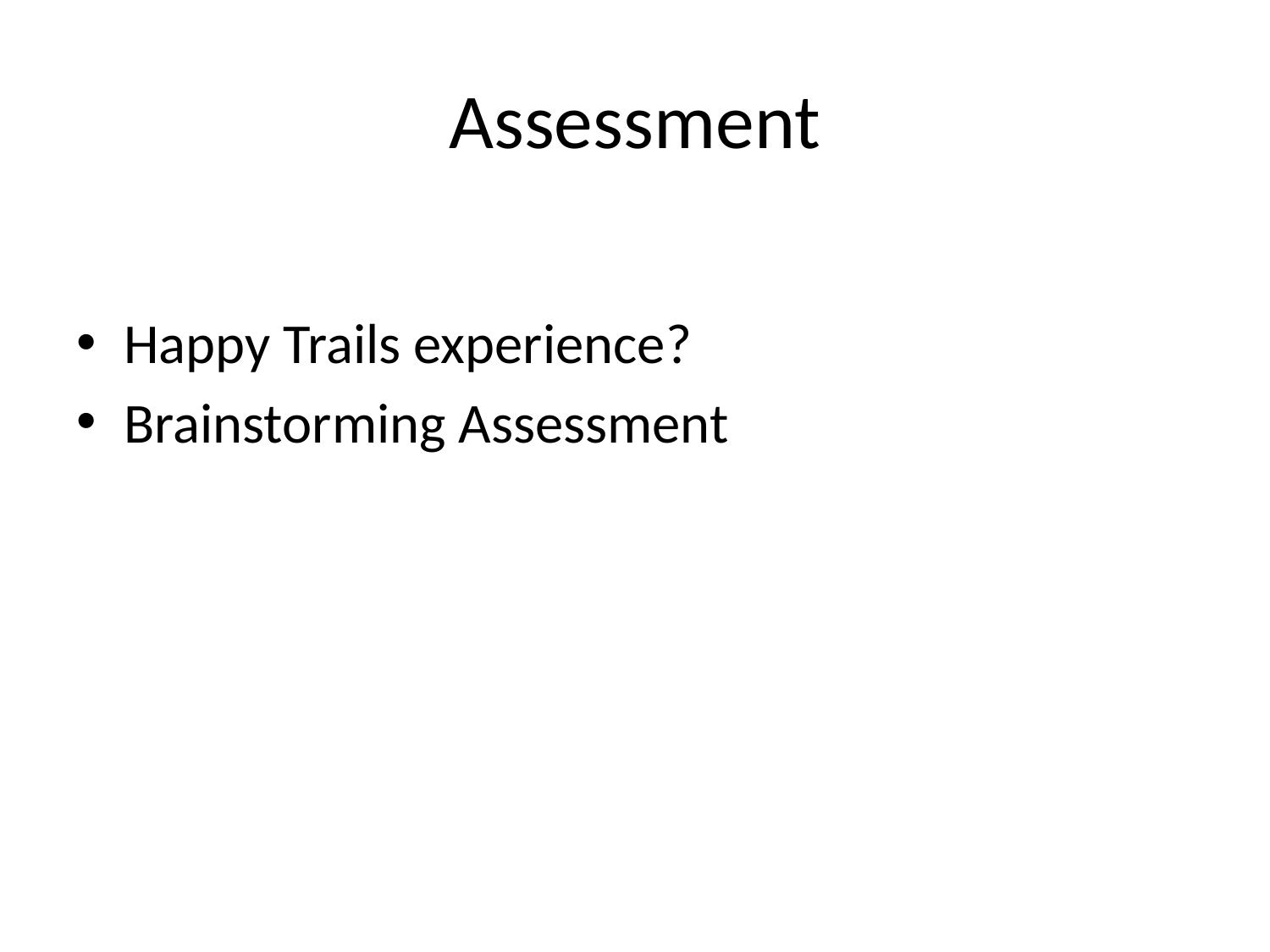

# Assessment

Happy Trails experience?
Brainstorming Assessment